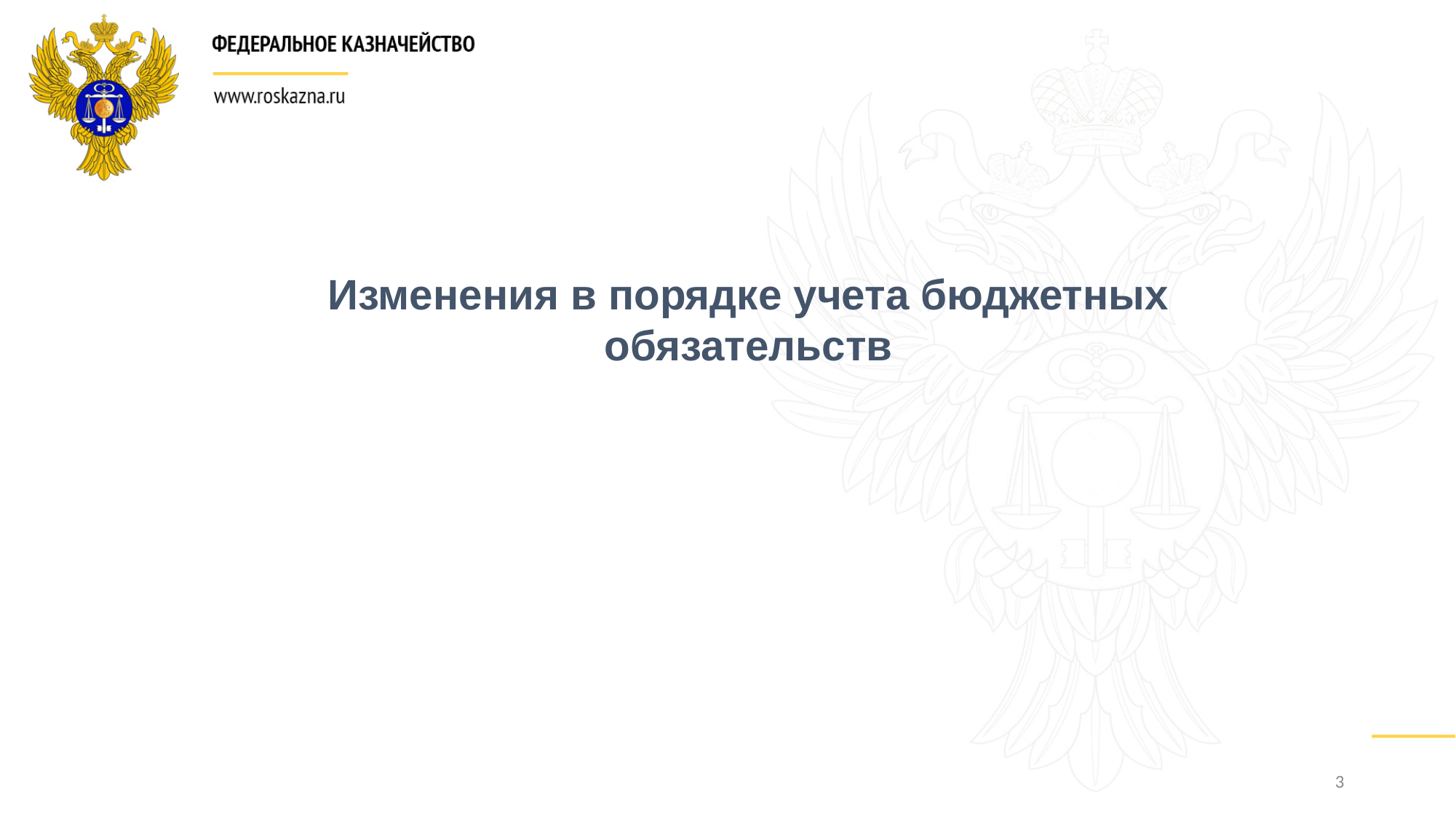

Изменения в порядке учета бюджетных обязательств
3